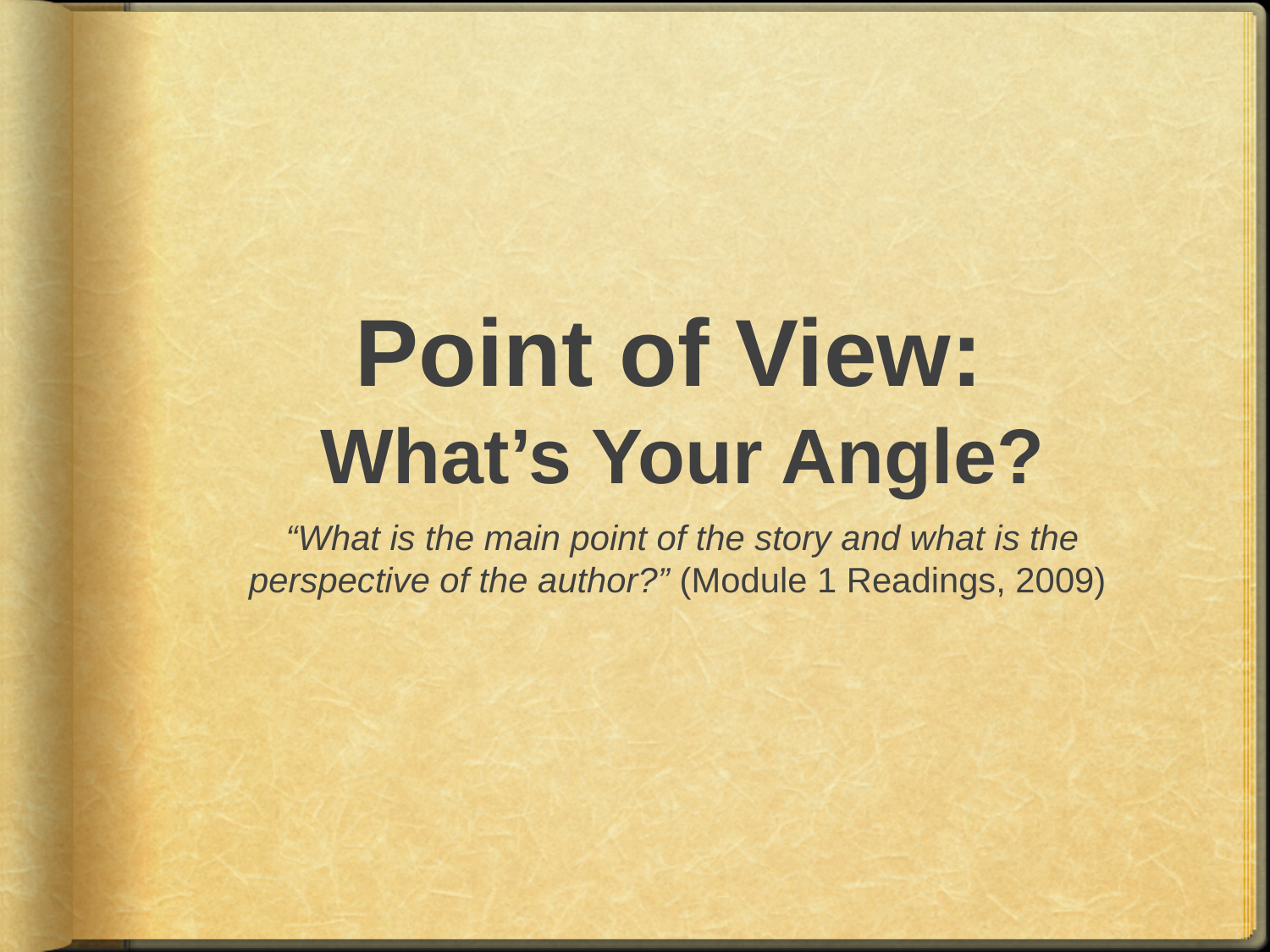

# Point of View: What’s Your Angle?
“What is the main point of the story and what is the perspective of the author?” (Module 1 Readings, 2009)